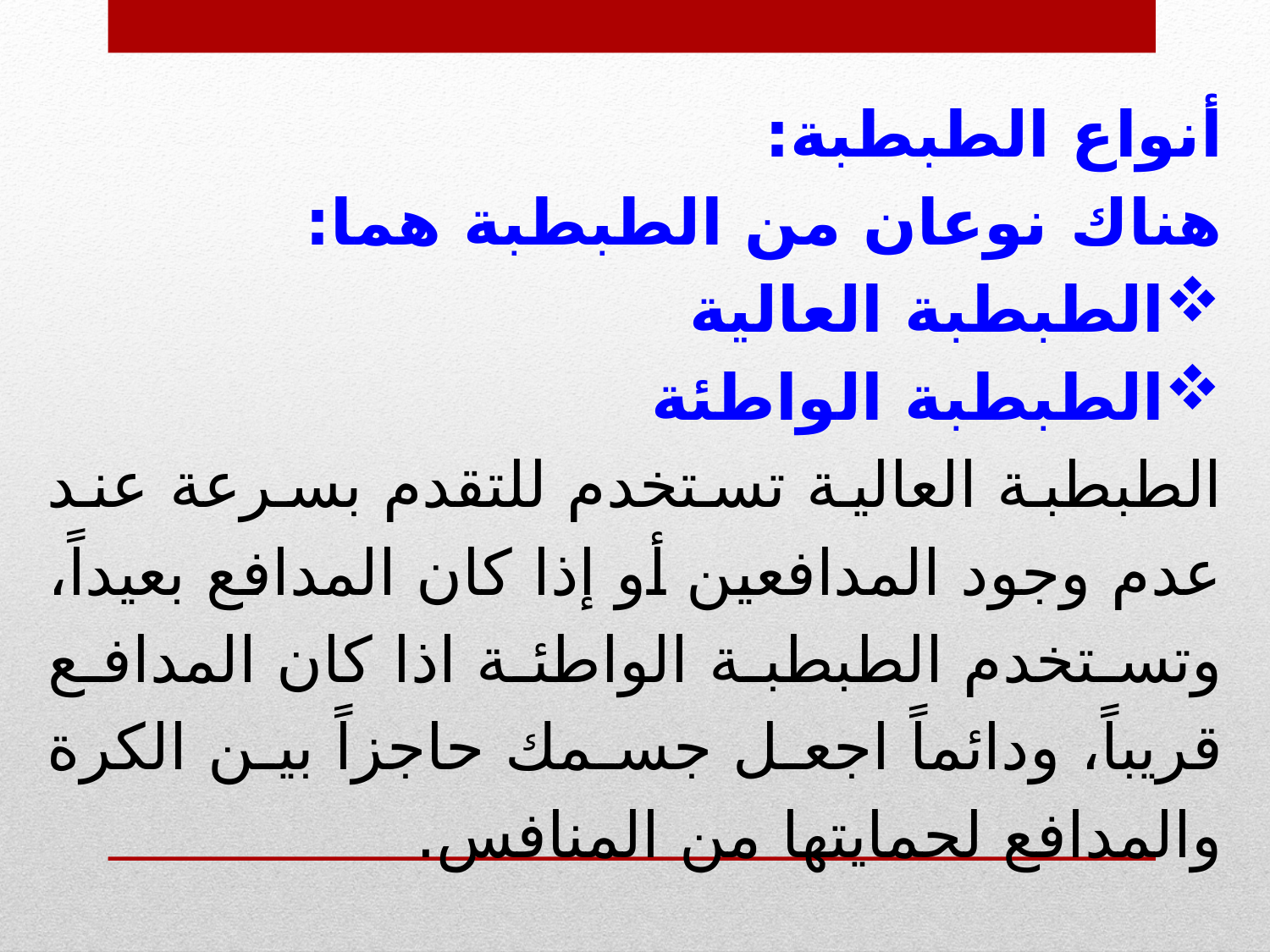

أنواع الطبطبة:
هناك نوعان من الطبطبة هما:
الطبطبة العالية
الطبطبة الواطئة
الطبطبة العالية تستخدم للتقدم بسرعة عند عدم وجود المدافعين أو إذا كان المدافع بعيداً، وتستخدم الطبطبة الواطئة اذا كان المدافع قريباً، ودائماً اجعل جسمك حاجزاً بين الكرة والمدافع لحمايتها من المنافس.